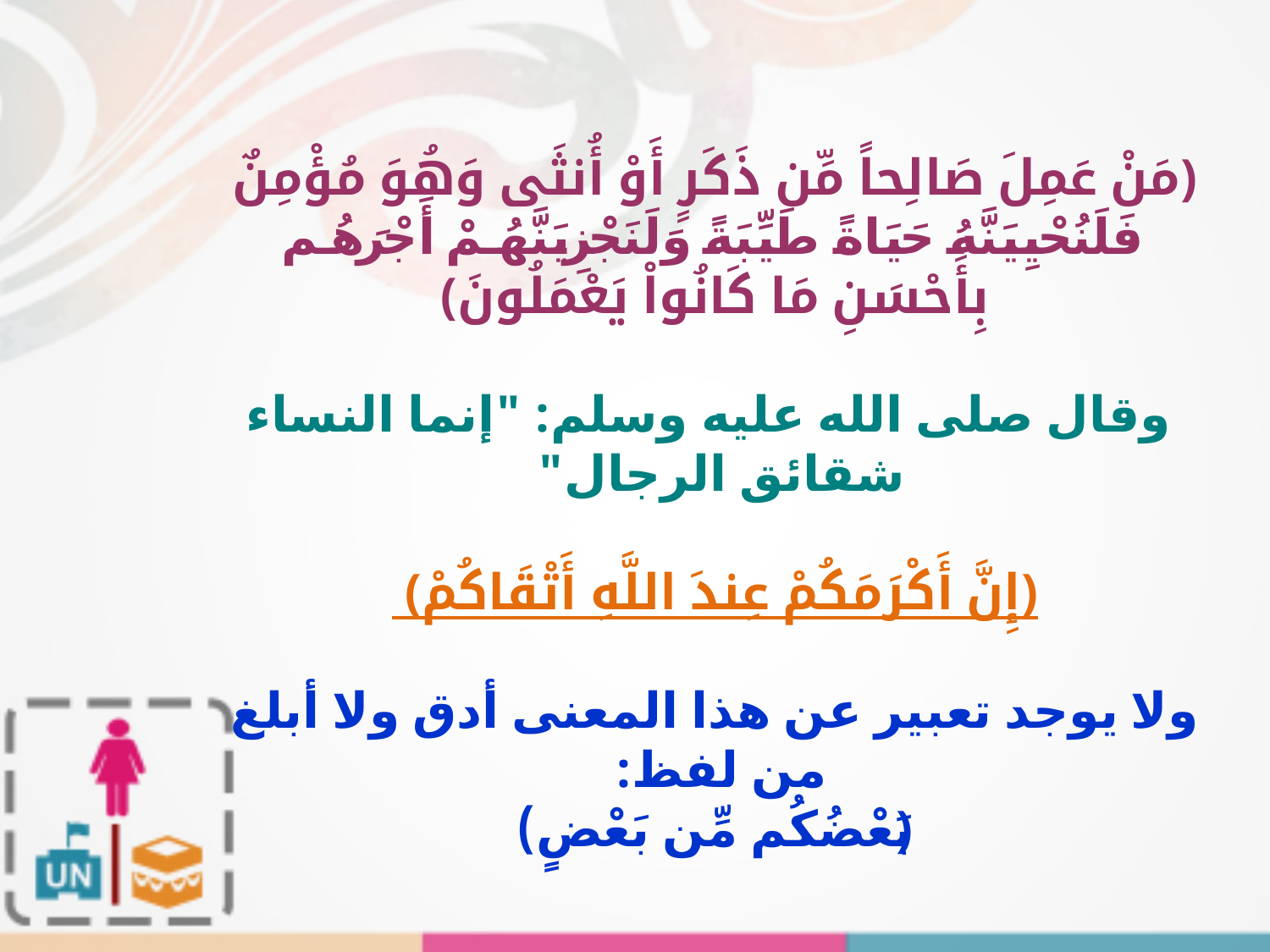

﴿مَنْ عَمِلَ صَالِحاً مِّن ذَكَرٍ أَوْ أُنثَى وَهُوَ مُؤْمِنٌ فَلَنُحْيِيَنَّهُ حَيَاةً طَيِّبَةً وَلَنَجْزِيَنَّهُمْ أَجْرَهُم بِأَحْسَنِ مَا كَانُواْ يَعْمَلُونَ﴾

 وقال صلى الله عليه وسلم: "إنما النساء شقائق الرجال"

﴿إِنَّ أَكْرَمَكُمْ عِندَ اللَّهِ أَتْقَاكُمْ﴾

ولا يوجد تعبير عن هذا المعنى أدق ولا أبلغ من لفظ:
﴿بَعْضُكُم مِّن بَعْضٍ)